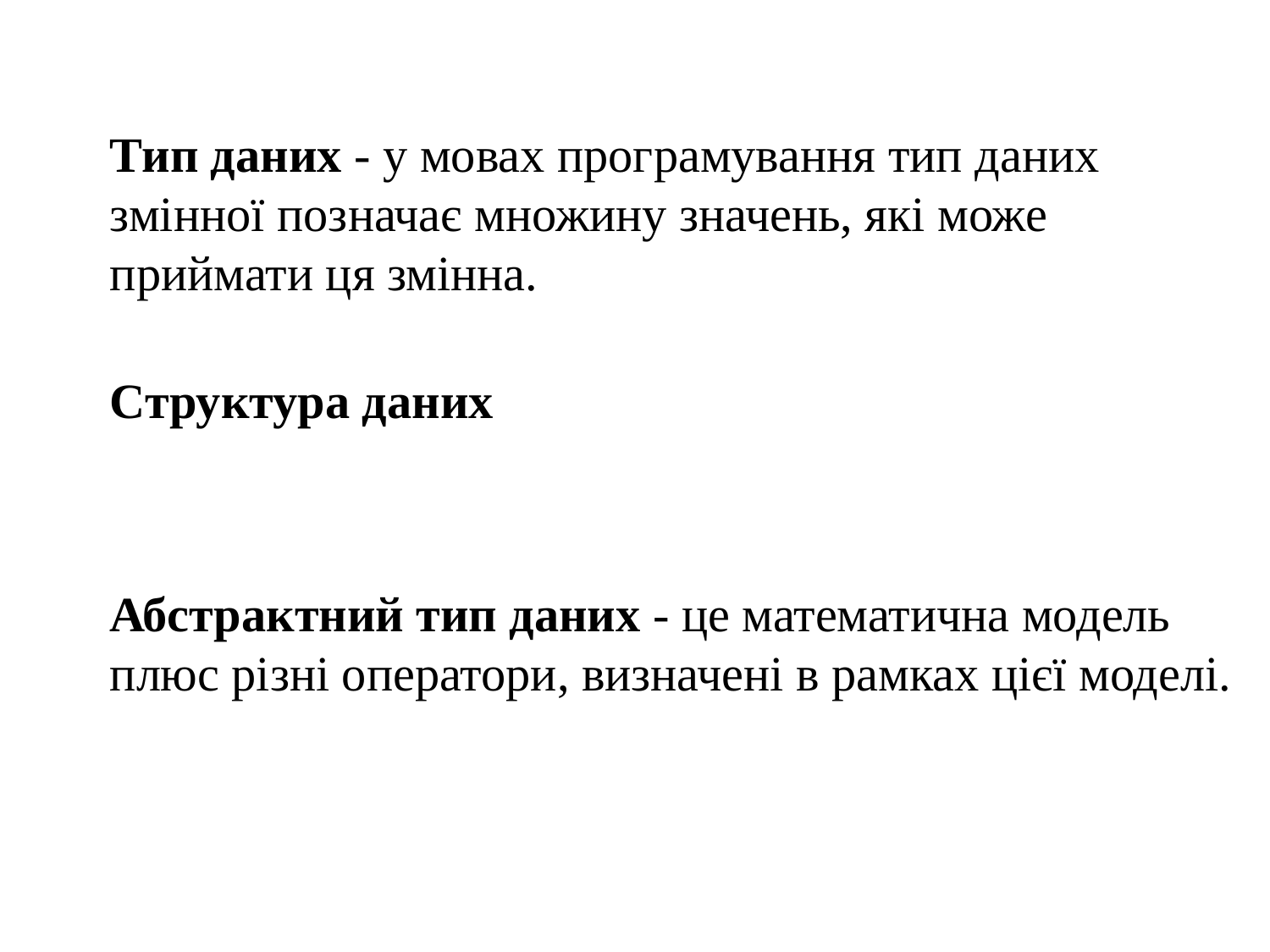

Тип даних

	Структура даних

	Абстрактний тип даних
	Тип даних - у мовах програмування тип даних змінної позначає множину значень, які може приймати ця змінна.
	Абстрактний тип даних - це математична модель плюс різні оператори, визначені в рамках цієї моделі.